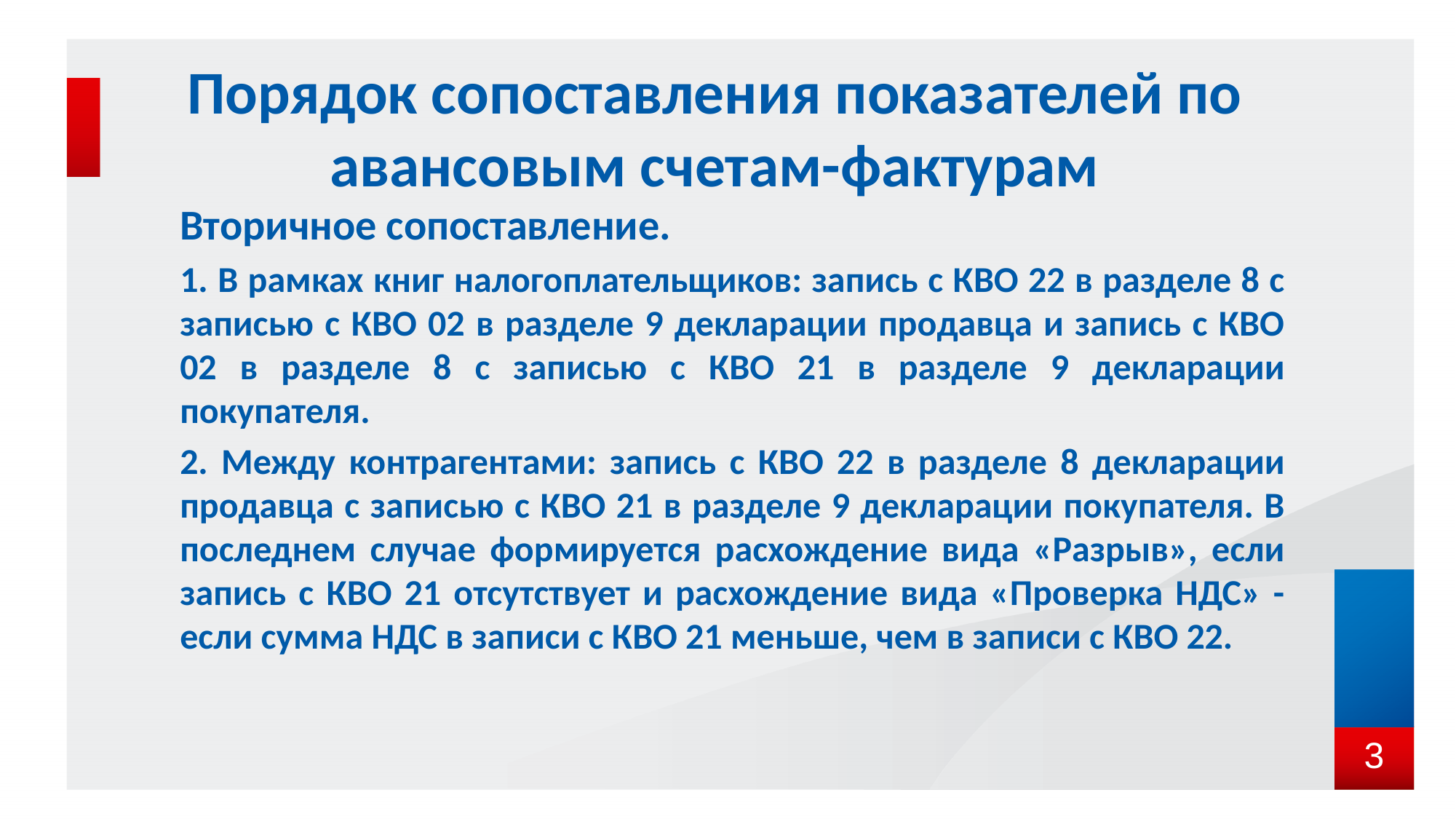

# Порядок сопоставления показателей по авансовым счетам-фактурам
Вторичное сопоставление.
1. В рамках книг налогоплательщиков: запись с КВО 22 в разделе 8 с записью с КВО 02 в разделе 9 декларации продавца и запись с КВО 02 в разделе 8 с записью с КВО 21 в разделе 9 декларации покупателя.
2. Между контрагентами: запись с КВО 22 в разделе 8 декларации продавца с записью с КВО 21 в разделе 9 декларации покупателя. В последнем случае формируется расхождение вида «Разрыв», если запись с КВО 21 отсутствует и расхождение вида «Проверка НДС» - если сумма НДС в записи с КВО 21 меньше, чем в записи с КВО 22.
3